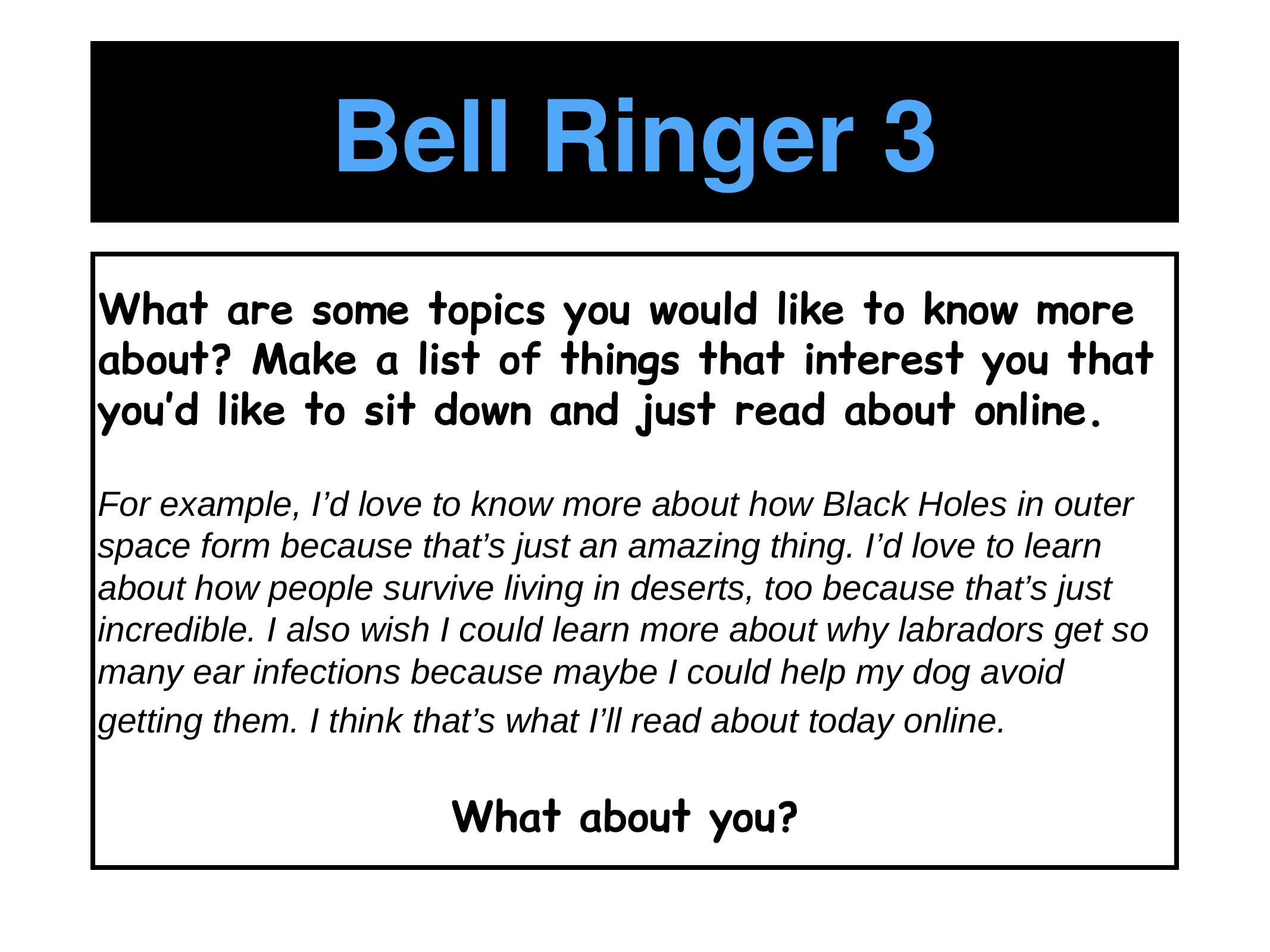

# Bell Ringer 3
What are some topics you would like to know more about? Make a list of things that interest you that you’d like to sit down and just read about online.
For example, I’d love to know more about how Black Holes in outer space form because that’s just an amazing thing. I’d love to learn about how people survive living in deserts, too because that’s just incredible. I also wish I could learn more about why labradors get so many ear infections because maybe I could help my dog avoid getting them. I think that’s what I’ll read about today online.
What about you?